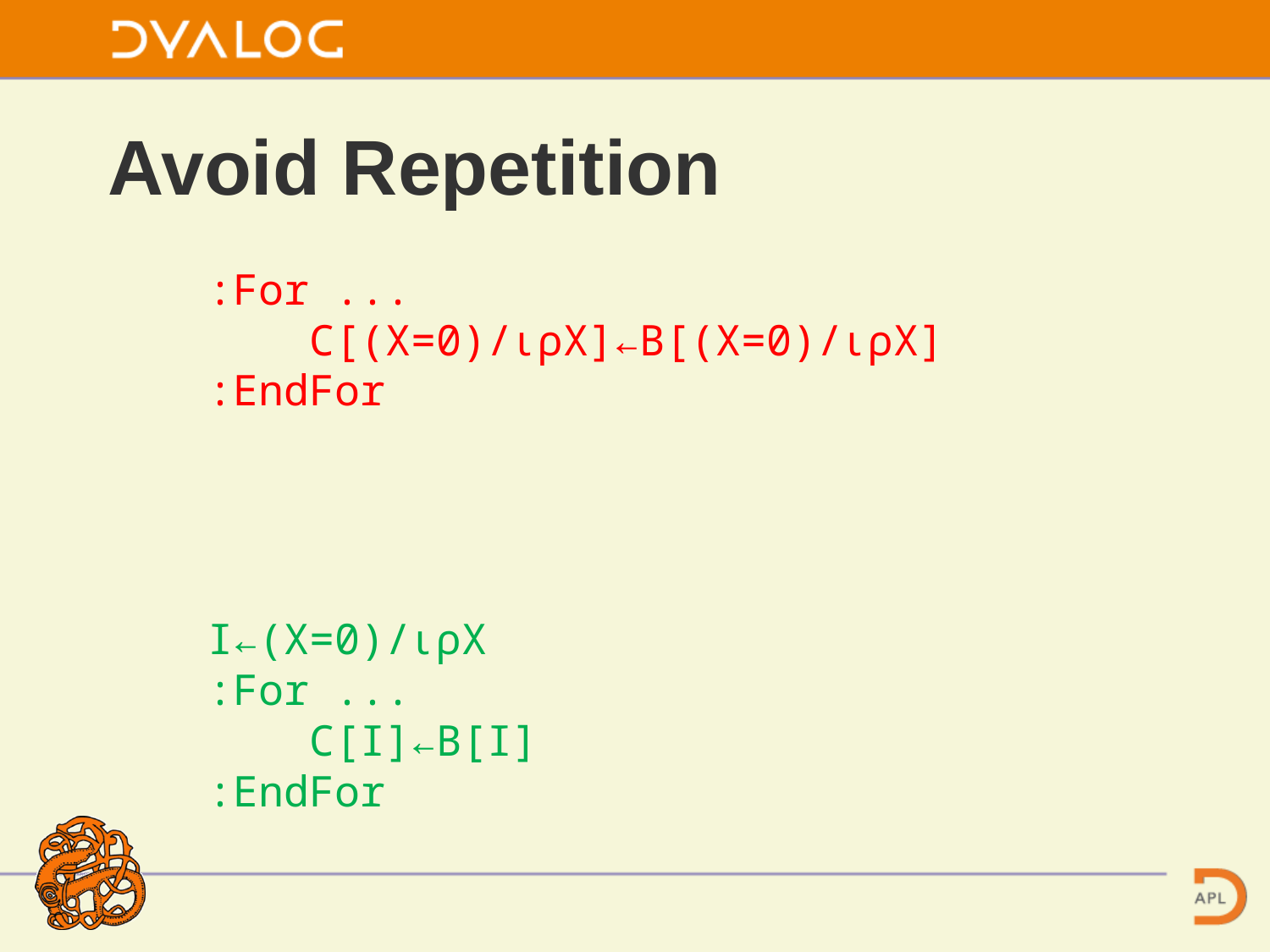

# Avoid Repetition
:For ...
    C[(X=0)/⍳⍴X]←B[(X=0)/⍳⍴X]
:EndFor
I←(X=0)/⍳⍴X
:For ...
    C[I]←B[I]
:EndFor